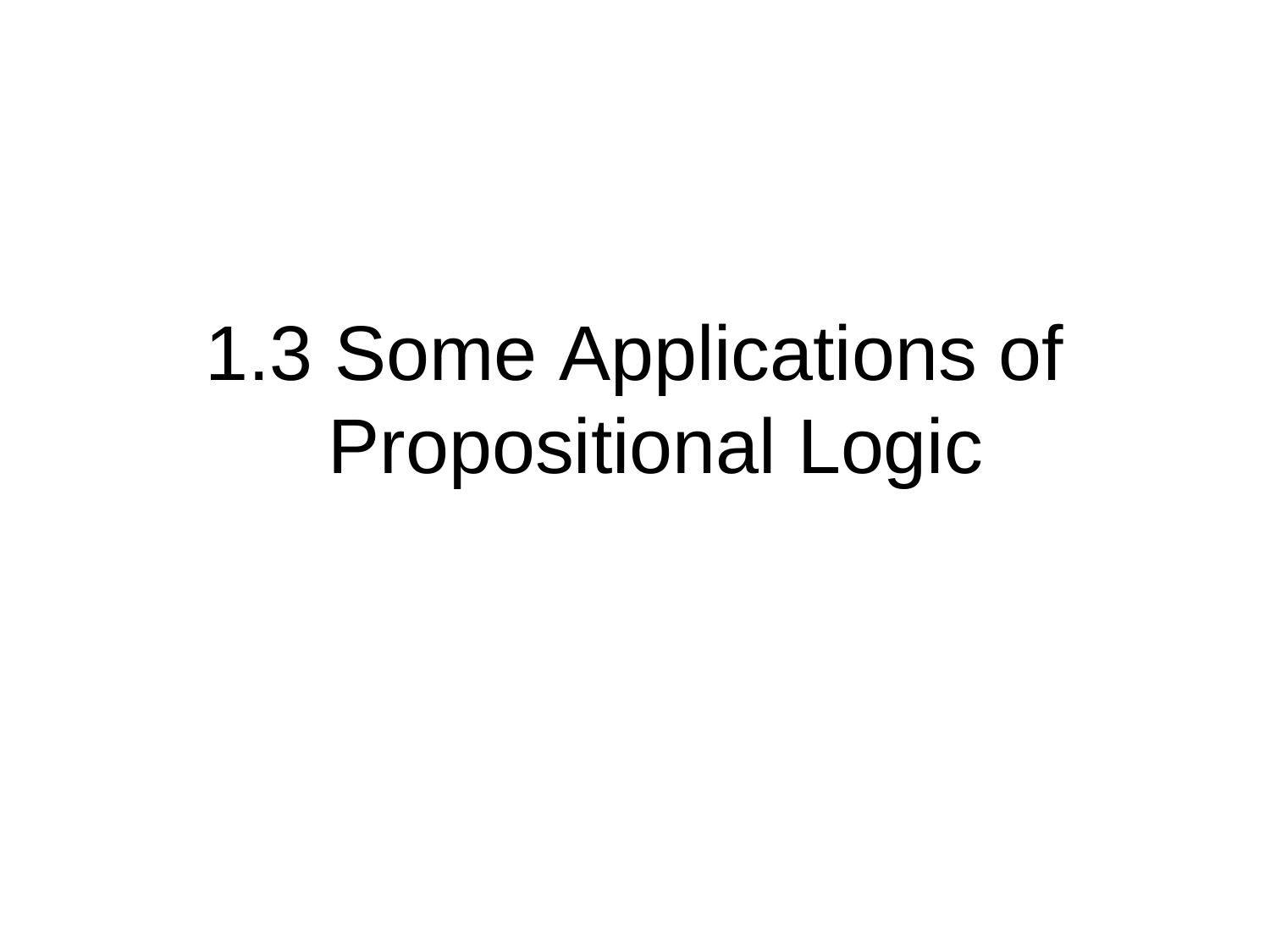

# 1.3 Some Applications of  Propositional Logic